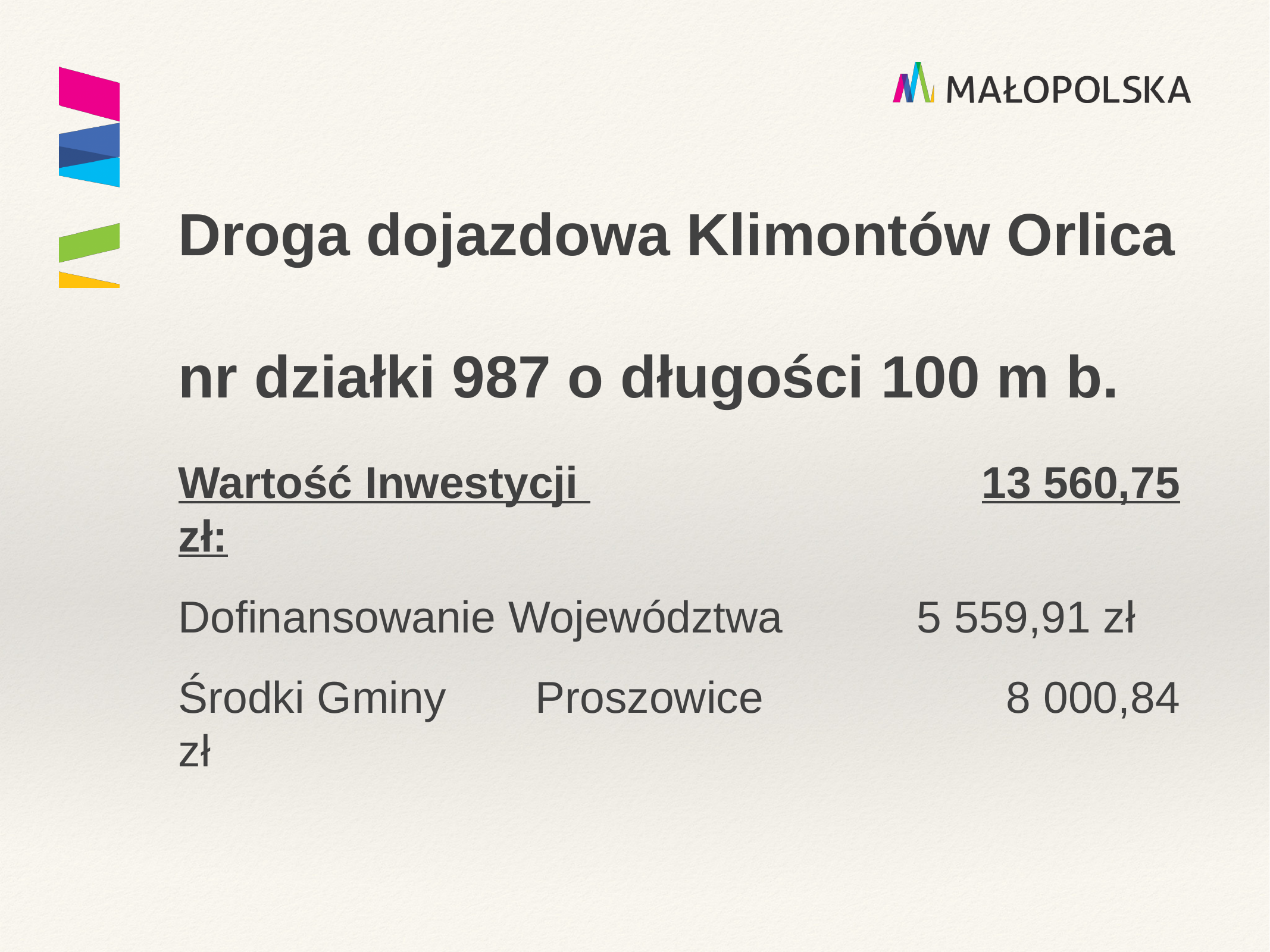

Droga dojazdowa Klimontów Orlica
nr działki 987 o długości 100 m b.

Wartość Inwestycji 					13 560,75 zł:
Dofinansowanie Województwa		  5 559,91 zł
Środki Gminy	Proszowice			  8 000,84 zł